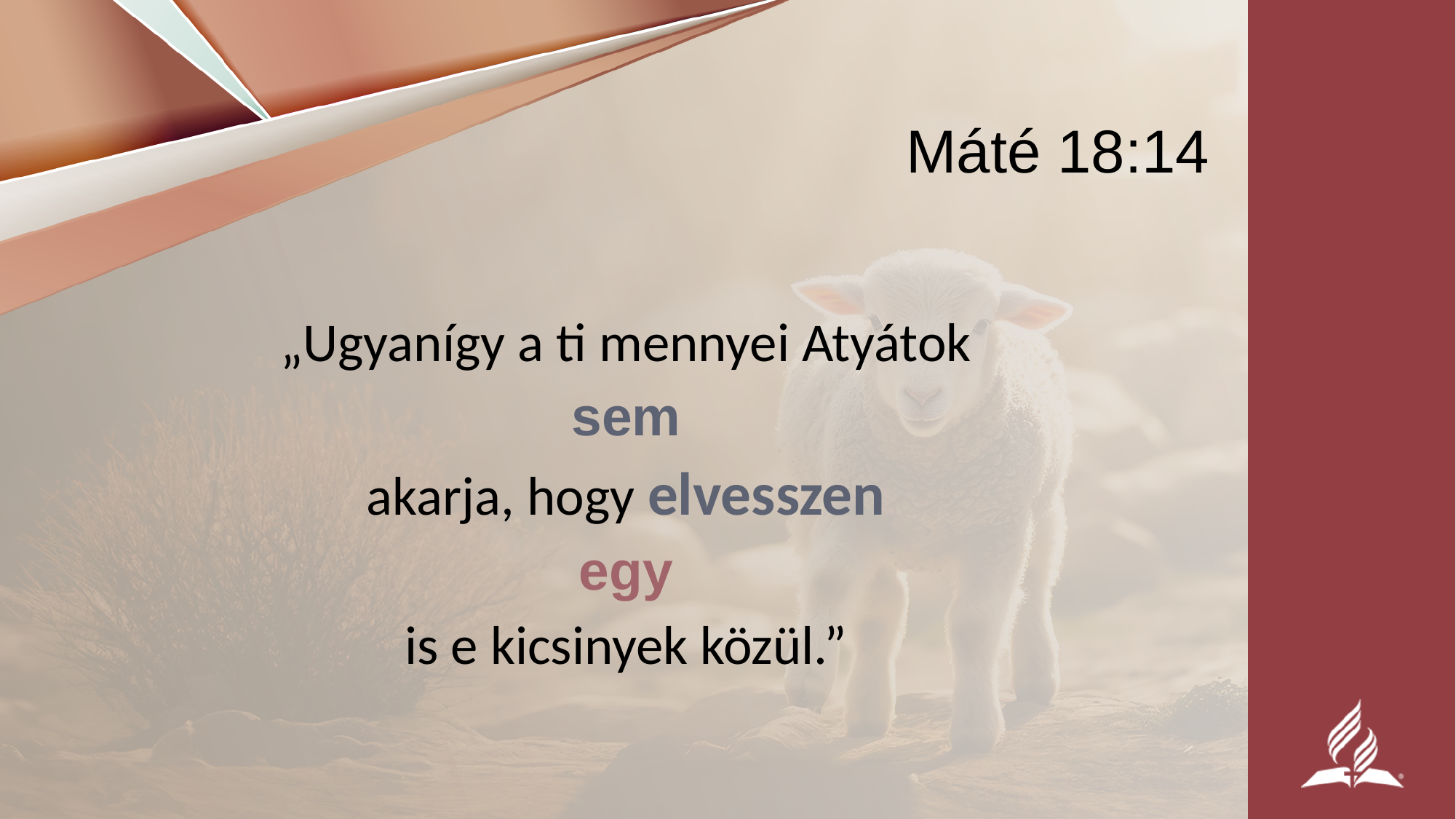

# Máté 18:14
„Ugyanígy a ti mennyei Atyátok
sem
akarja, hogy elvesszen
egy
is e kicsinyek közül.”